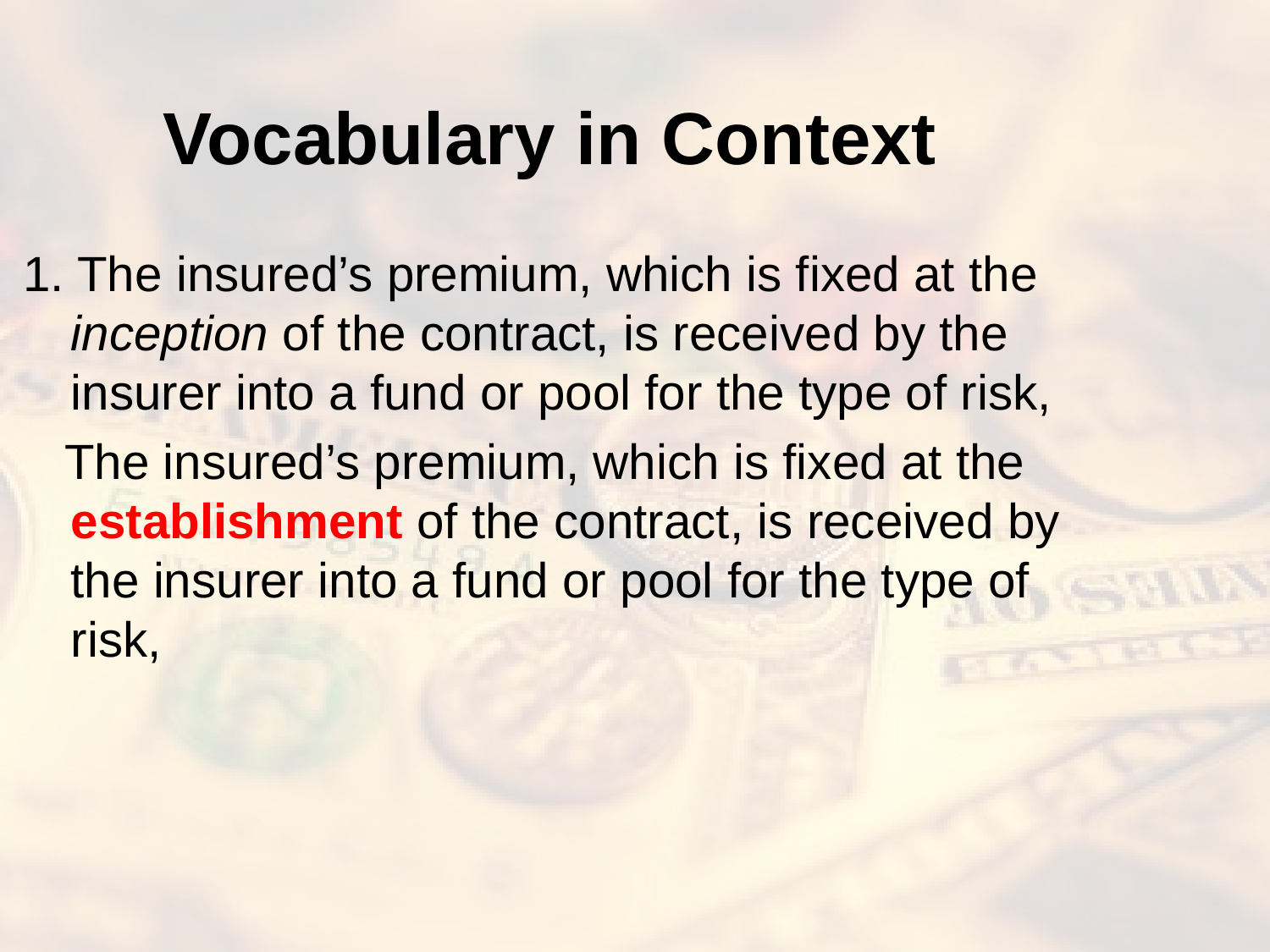

# Vocabulary in Context
1. The insured’s premium, which is fixed at the inception of the contract, is received by the insurer into a fund or pool for the type of risk,
   The insured’s premium, which is fixed at the establishment of the contract, is received by the insurer into a fund or pool for the type of risk,